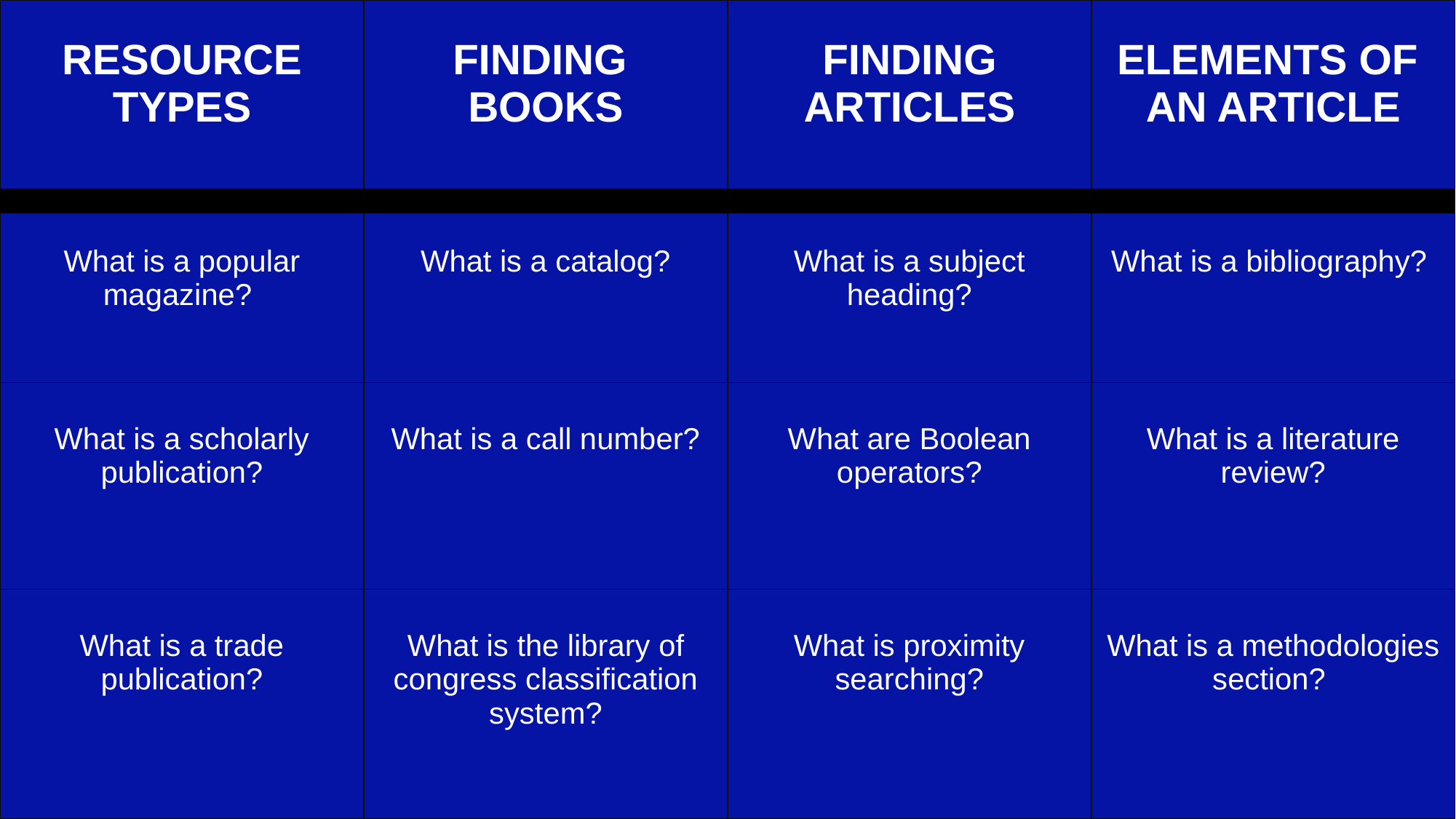

| RESOURCE TYPES | FINDING BOOKS | FINDING ARTICLES | ELEMENTS OF AN ARTICLE |
| --- | --- | --- | --- |
| What is a popular magazine? | What is a catalog? | What is a subject heading? | What is a bibliography? |
| What is a scholarly publication? | What is a call number? | What are Boolean operators? | What is a literature review? |
| What is a trade publication? | What is the library of congress classification system? | What is proximity searching? | What is a methodologies section? |